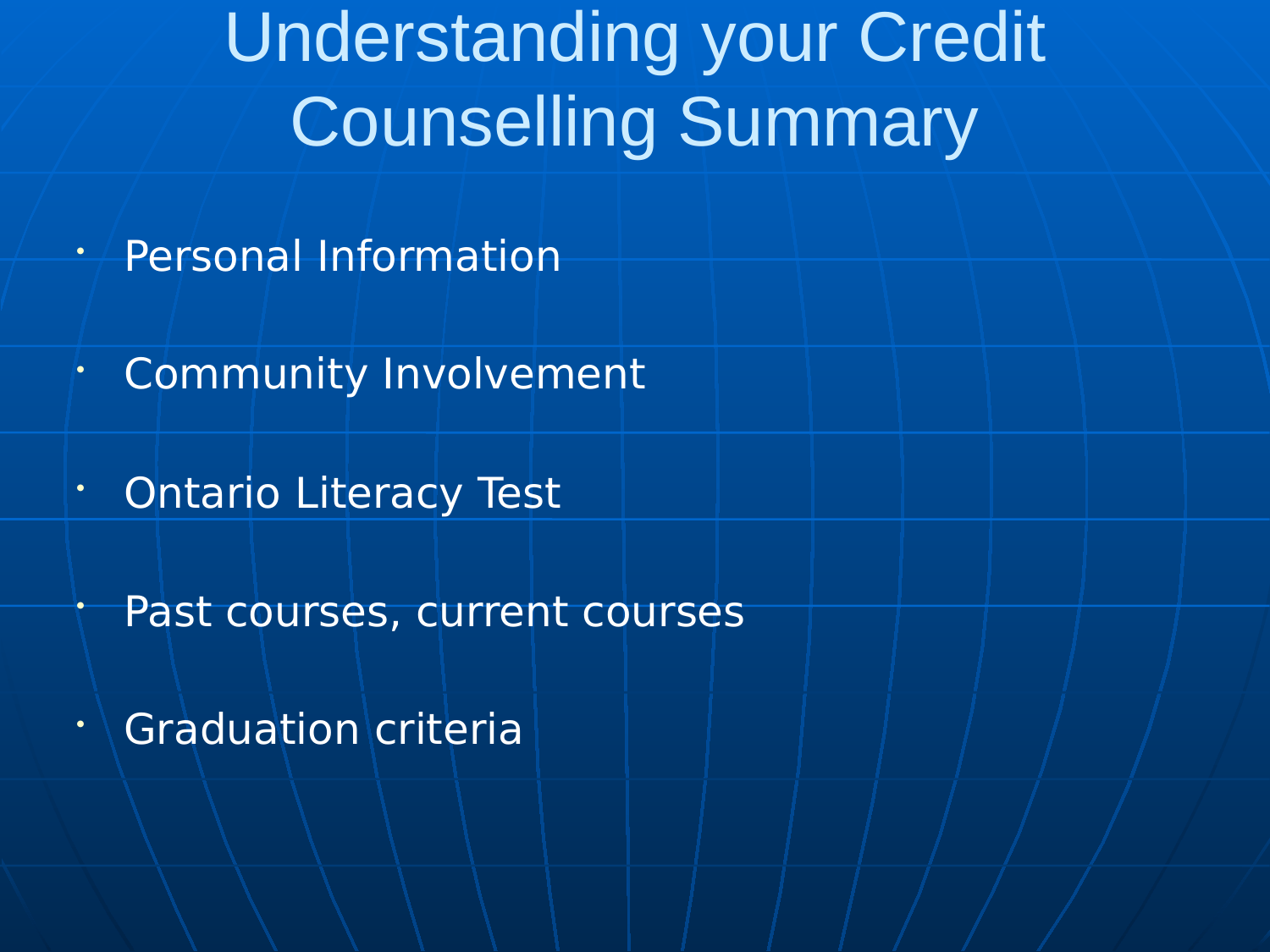

# Understanding your Credit Counselling Summary
Personal Information

Community Involvement

Ontario Literacy Test

Past courses, current courses

Graduation criteria